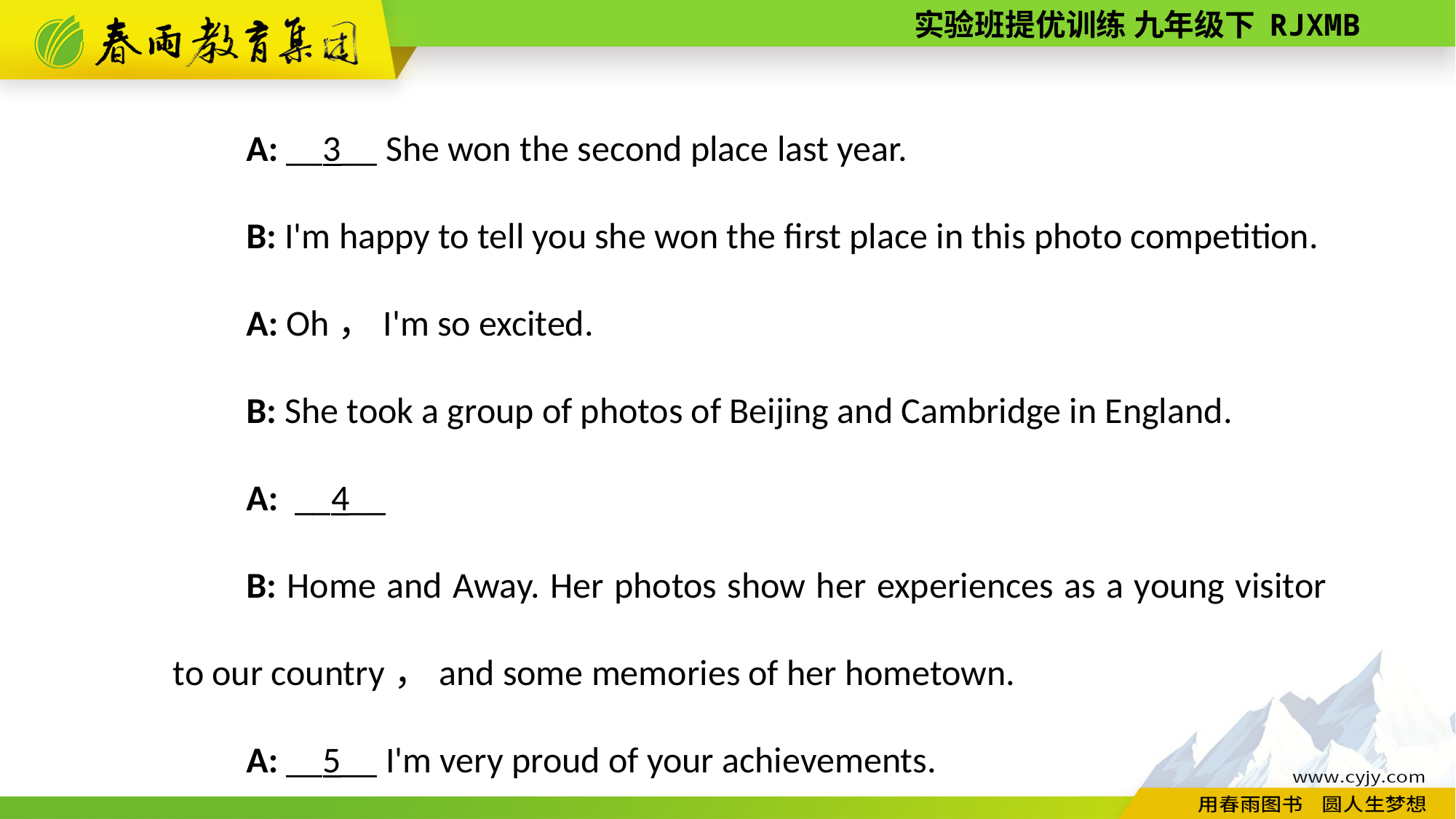

A: __3__ She won the second place last year.
B: I'm happy to tell you she won the first place in this photo competition.
A: Oh，I'm so excited.
B: She took a group of photos of Beijing and Cambridge in England.
A:  __4__
B: Home and Away. Her photos show her experiences as a young visitor to our country，and some memories of her hometown.
A: __5__ I'm very proud of your achievements.